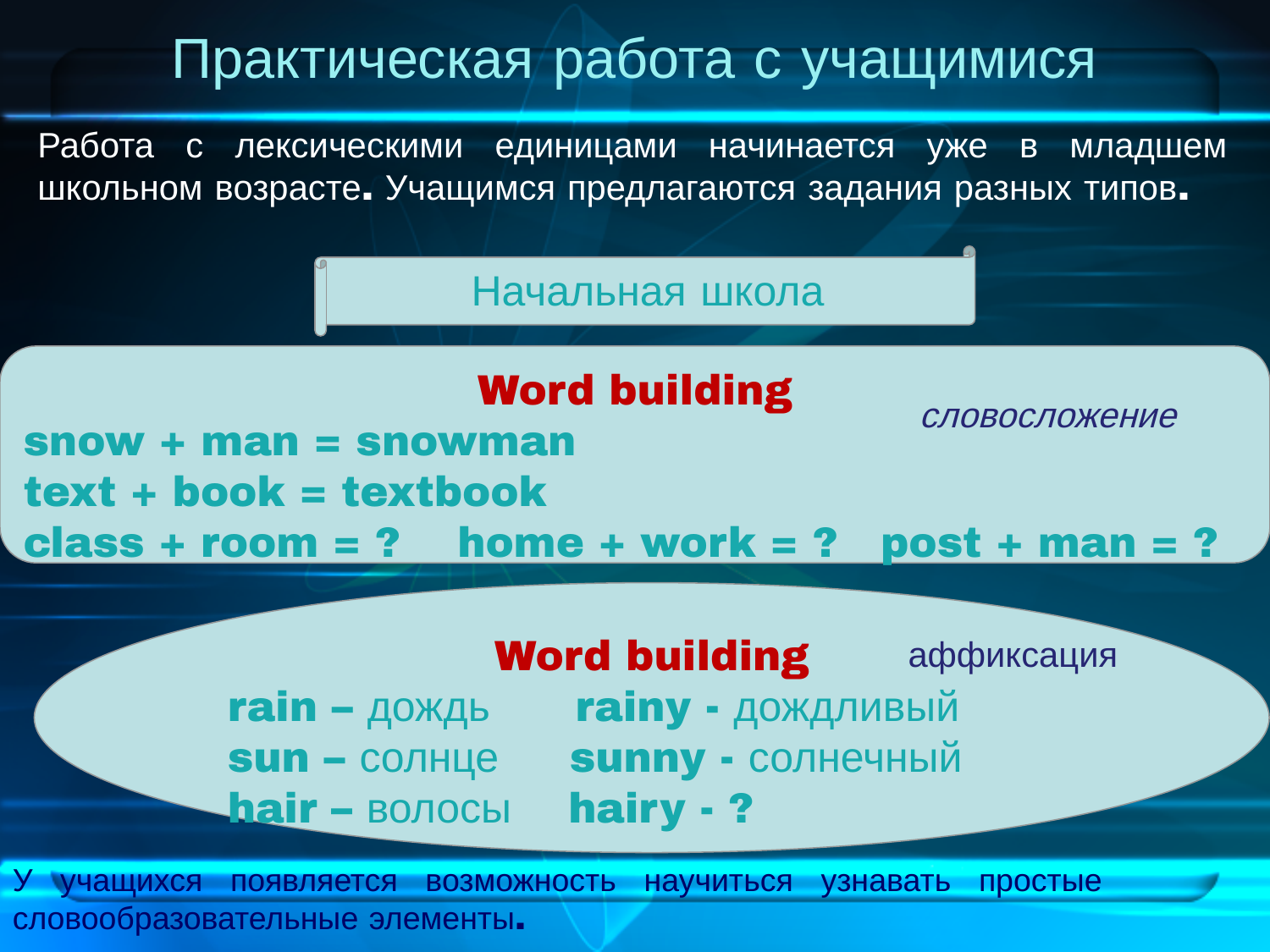

# Практическая работа с учащимися
Работа с лексическими единицами начинается уже в младшем школьном возрасте. Учащимся предлагаются задания разных типов.
Начальная школа
Word building
snow + man = snowman
text + book = textbook
class + room = ?    home + work = ?   post + man = ?

словосложение
Word building
rain – дождь      rainy - дождливый
sun – солнце     sunny - солнечный
hair – волосы    hairy - ?
аффиксация
У учащихся появляется возможность научиться узнавать простые словообразовательные элементы.